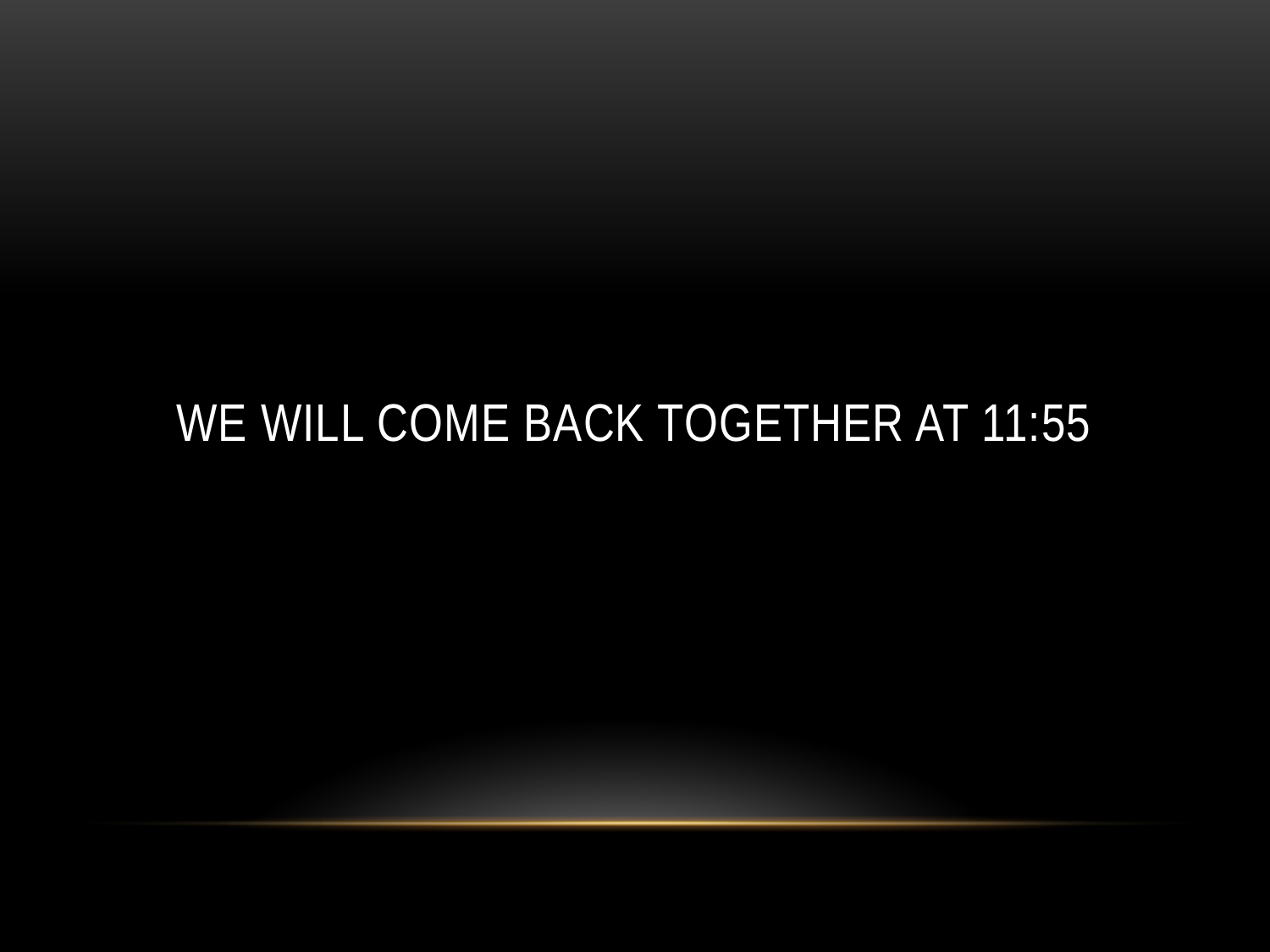

# We will come back together at 11:55